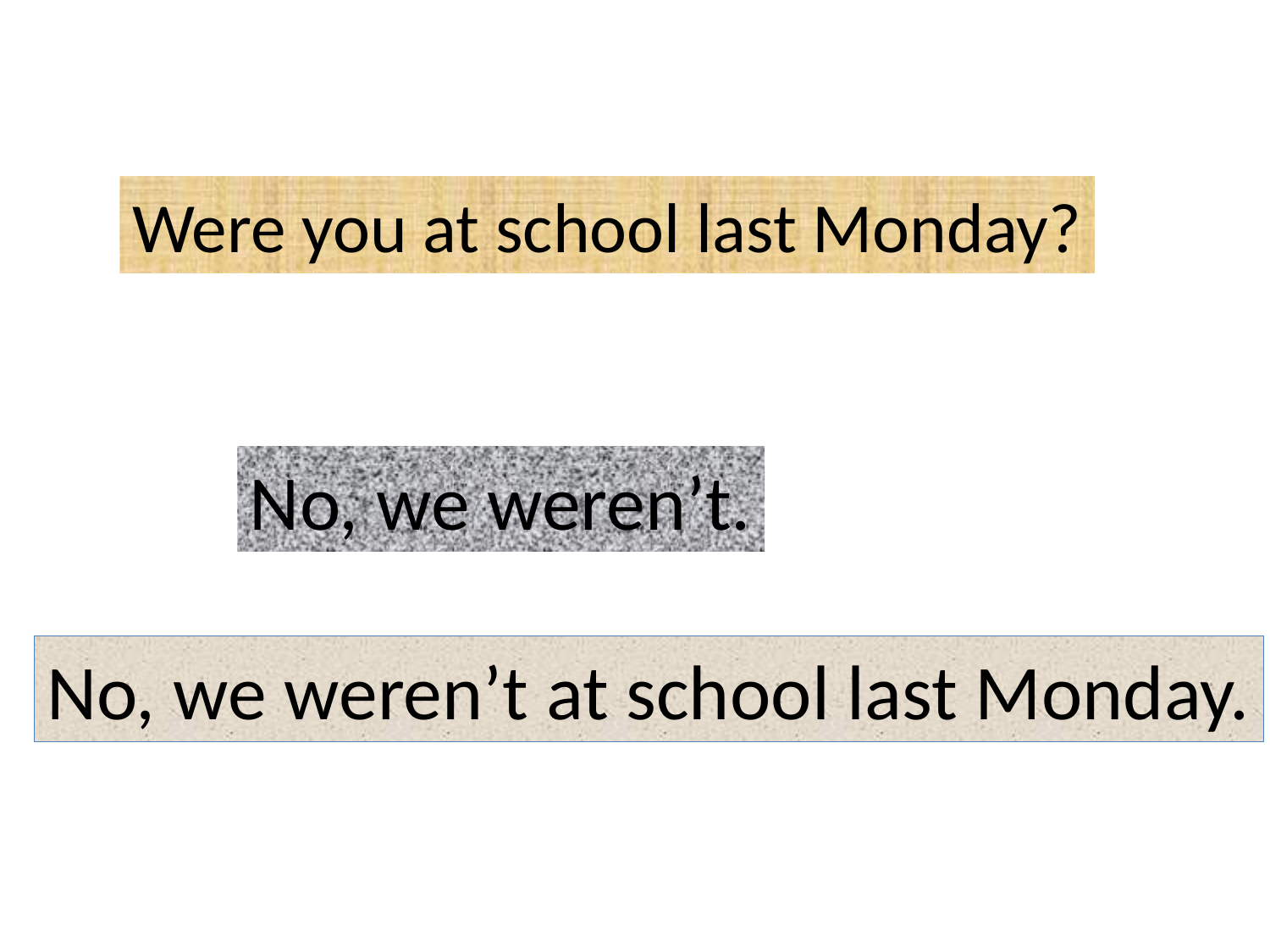

Were you at school last Monday?
No, we weren’t.
No, we weren’t at school last Monday.